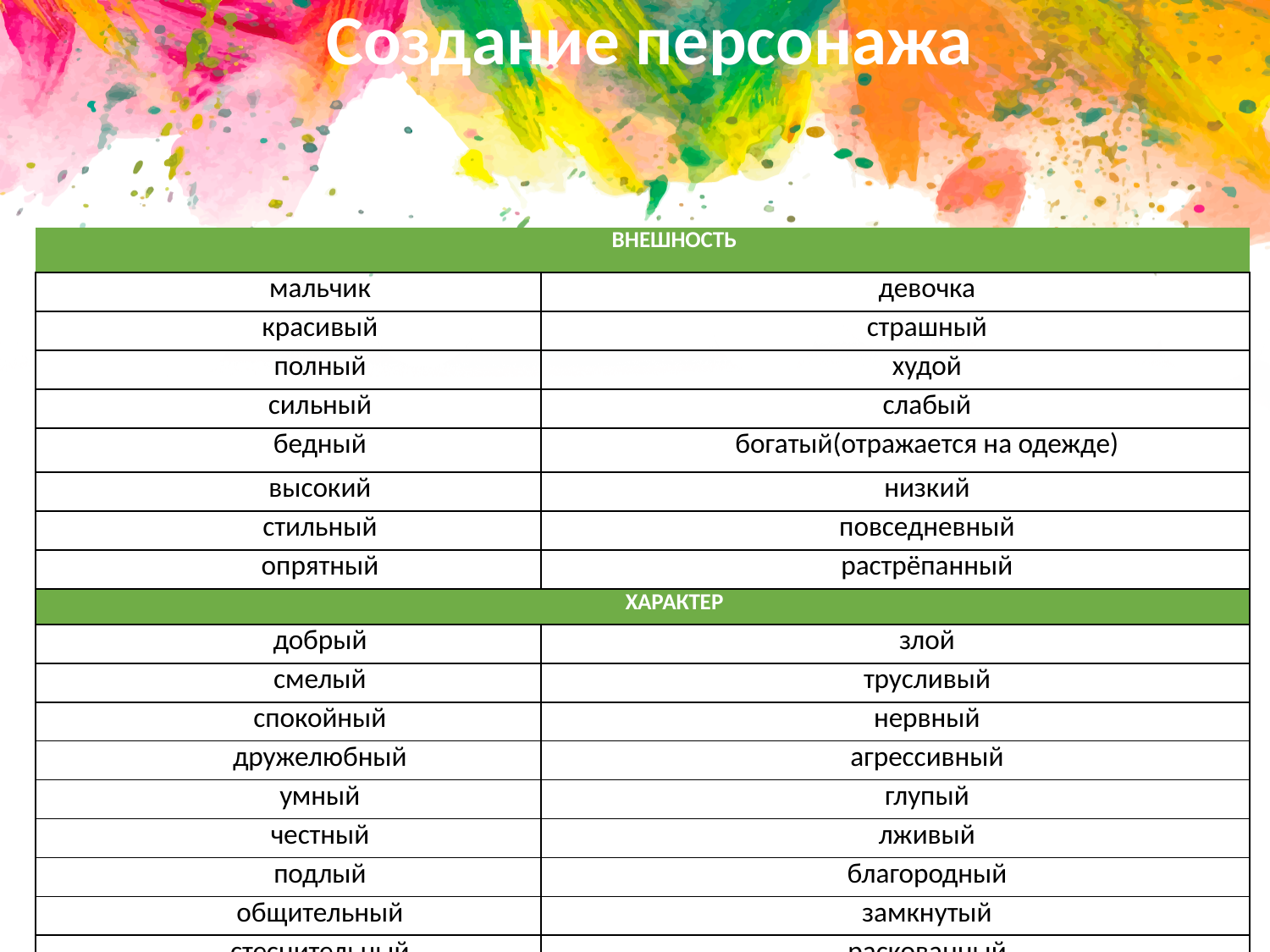

Создание персонажа

| ВНЕШНОСТЬ |  |
| --- | --- |
| мальчик | девочка |
| красивый | страшный |
| полный | худой |
| сильный | слабый |
| бедный | богатый(отражается на одежде) |
| высокий | низкий |
| стильный | повседневный |
| опрятный | растрёпанный |
| ХАРАКТЕР |  |
| добрый | злой |
| смелый | трусливый |
| спокойный | нервный |
| дружелюбный | агрессивный |
| умный | глупый |
| честный | лживый |
| подлый | благородный |
| общительный | замкнутый |
| стеснительный | раскованный |